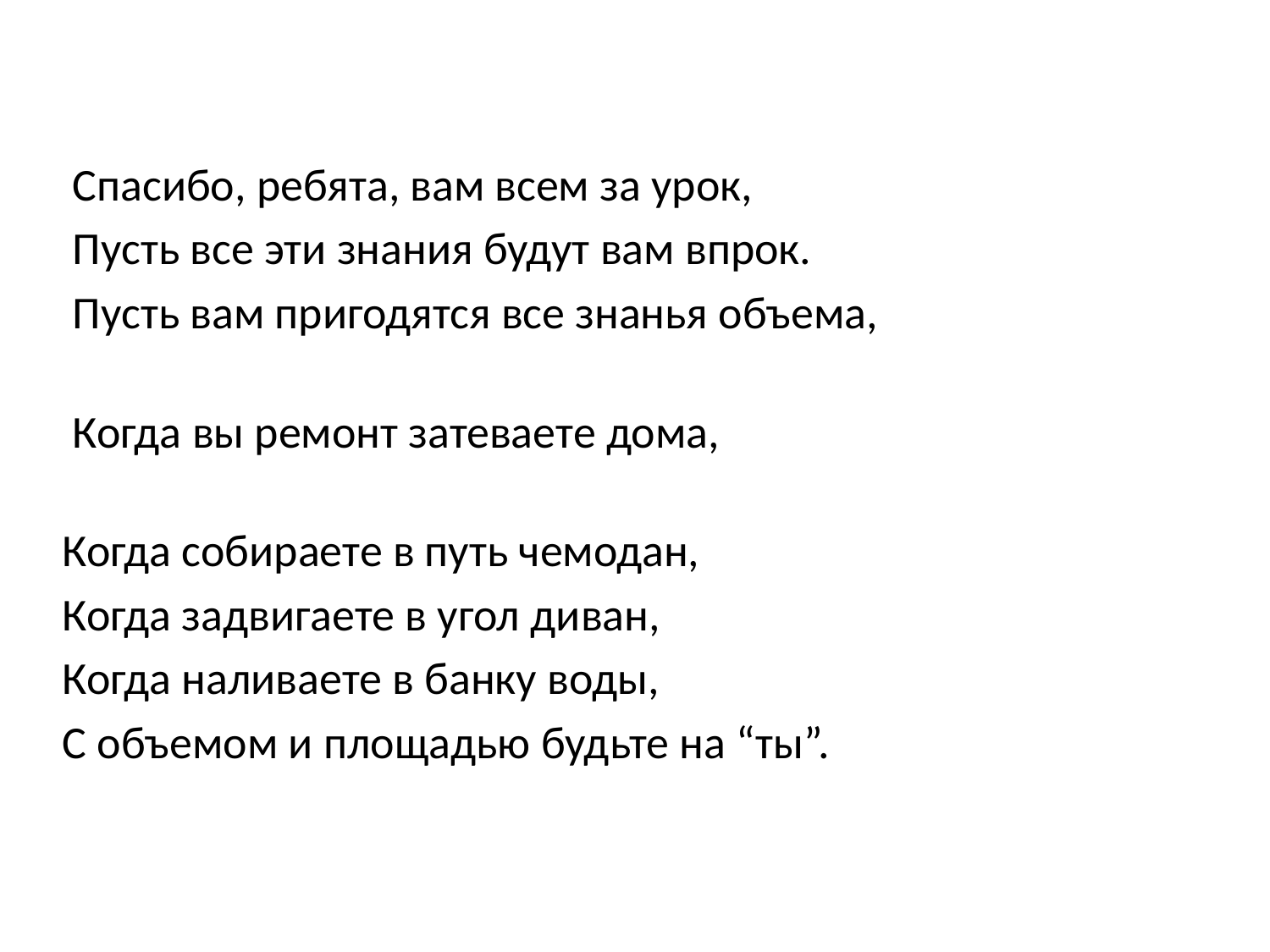

#
 Спасибо, ребята, вам всем за урок,
 Пусть все эти знания будут вам впрок.
 Пусть вам пригодятся все знанья объема,
 Когда вы ремонт затеваете дома,
Когда собираете в путь чемодан,
Когда задвигаете в угол диван,
Когда наливаете в банку воды,
С объемом и площадью будьте на “ты”.